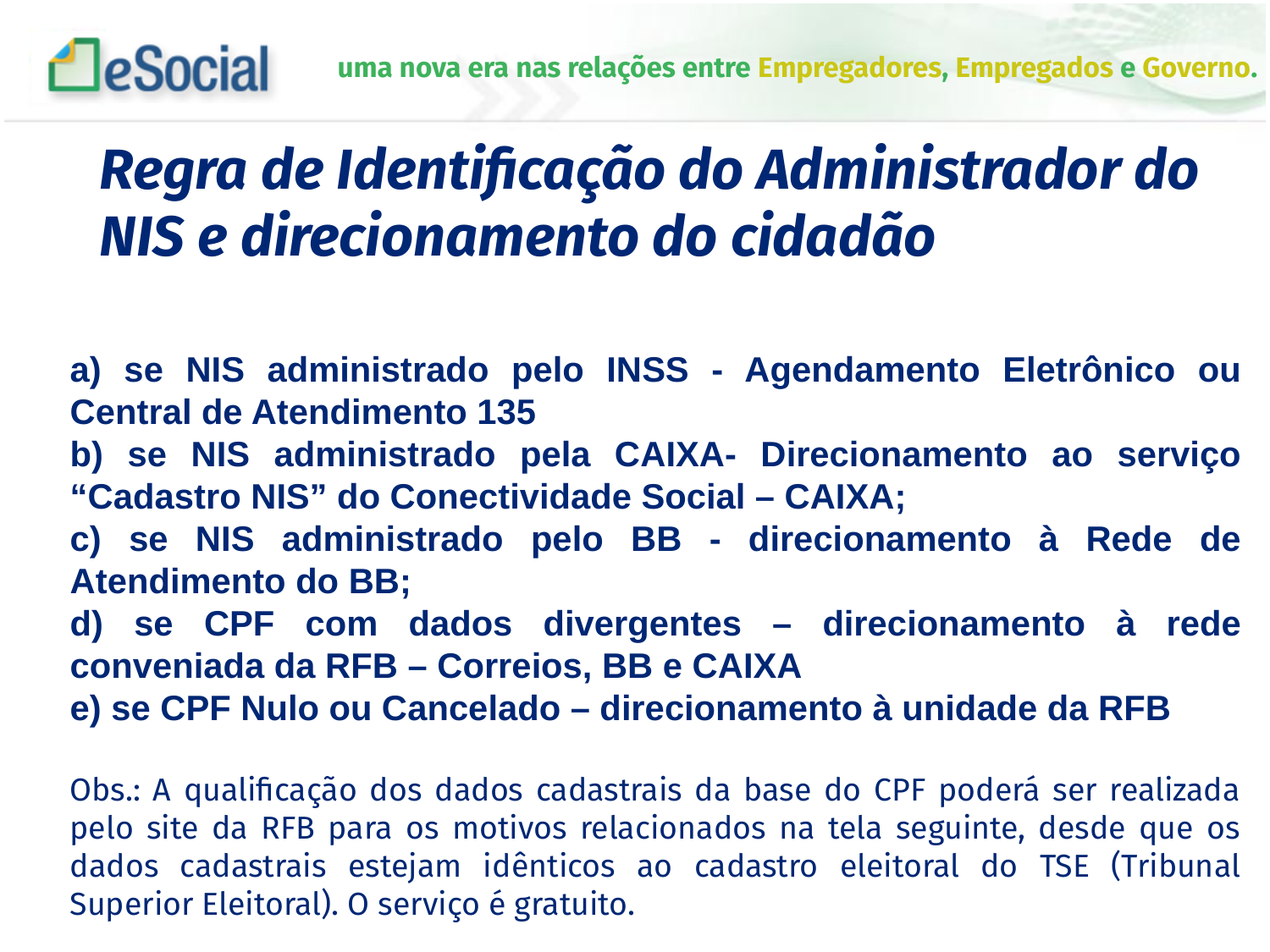

Regra de Identificação do Administrador do NIS e direcionamento do cidadão

a) se NIS administrado pelo INSS - Agendamento Eletrônico ou Central de Atendimento 135
b) se NIS administrado pela CAIXA- Direcionamento ao serviço “Cadastro NIS” do Conectividade Social – CAIXA;
c) se NIS administrado pelo BB - direcionamento à Rede de Atendimento do BB;
d) se CPF com dados divergentes – direcionamento à rede conveniada da RFB – Correios, BB e CAIXA
e) se CPF Nulo ou Cancelado – direcionamento à unidade da RFB

Obs.: A qualificação dos dados cadastrais da base do CPF poderá ser realizada pelo site da RFB para os motivos relacionados na tela seguinte, desde que os dados cadastrais estejam idênticos ao cadastro eleitoral do TSE (Tribunal Superior Eleitoral). O serviço é gratuito.

https://www.receita.fazenda.gov.br/Aplicacoes/SSL/ATCTA/cpf/alterar/default.asp